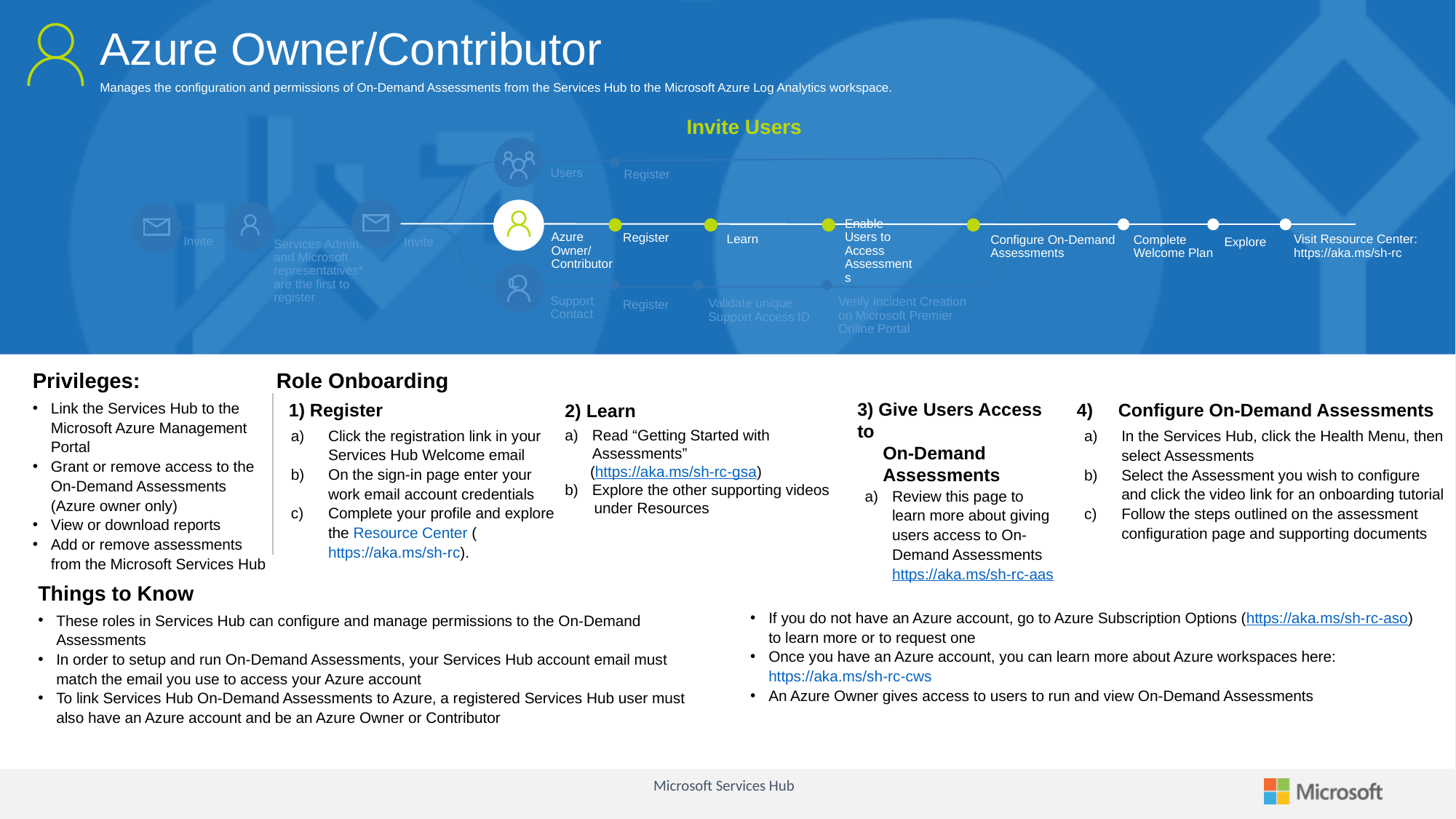

Azure Owner/Contributor
Manages the configuration and permissions of On-Demand Assessments from the Services Hub to the Microsoft Azure Log Analytics workspace.

Invite Users

Users
Register

Register

Explore
Learn
Configure On-Demand Assessments
Complete Welcome Plan
Azure Owner/ Contributor
Visit Resource Center: https://aka.ms/sh-rc

Enable Users to Access Assessments

Invite
Invite

Services Admin, and Microsoft representatives* are the first to register

Register

Support Contact
Validate unique
Support Access ID
Verify Incident Creation
on Microsoft Premier
Online Portal
Privileges:
Link the Services Hub to the Microsoft Azure Management Portal
Grant or remove access to the On-Demand Assessments (Azure owner only)
View or download reports
Add or remove assessments from the Microsoft Services Hub
Role Onboarding
3) Give Users Access to
     On-Demand
     Assessments
Review this page to learn more about giving users access to On-Demand Assessments https://aka.ms/sh-rc-aas

 1) Register
Click the registration link in your  Services Hub Welcome email
On the sign-in page enter your work email account credentials
Complete your profile and explore the Resource Center (https://aka.ms/sh-rc).
4)     Configure On-Demand Assessments
In the Services Hub, click the Health Menu, then select Assessments
Select the Assessment you wish to configure and click the video link for an onboarding tutorial
Follow the steps outlined on the assessment configuration page and supporting documents
2) Learn
Read “Getting Started with Assessments”
      (https://aka.ms/sh-rc-gsa)
Explore the other supporting videos
       under Resources
Things to Know
These roles in Services Hub can configure and manage permissions to the On-Demand Assessments
In order to setup and run On-Demand Assessments, your Services Hub account email must match the email you use to access your Azure account
To link Services Hub On-Demand Assessments to Azure, a registered Services Hub user must also have an Azure account and be an Azure Owner or Contributor
If you do not have an Azure account, go to Azure Subscription Options (https://aka.ms/sh-rc-aso) to learn more or to request one
Once you have an Azure account, you can learn more about Azure workspaces here: https://aka.ms/sh-rc-cws
An Azure Owner gives access to users to run and view On-Demand Assessments